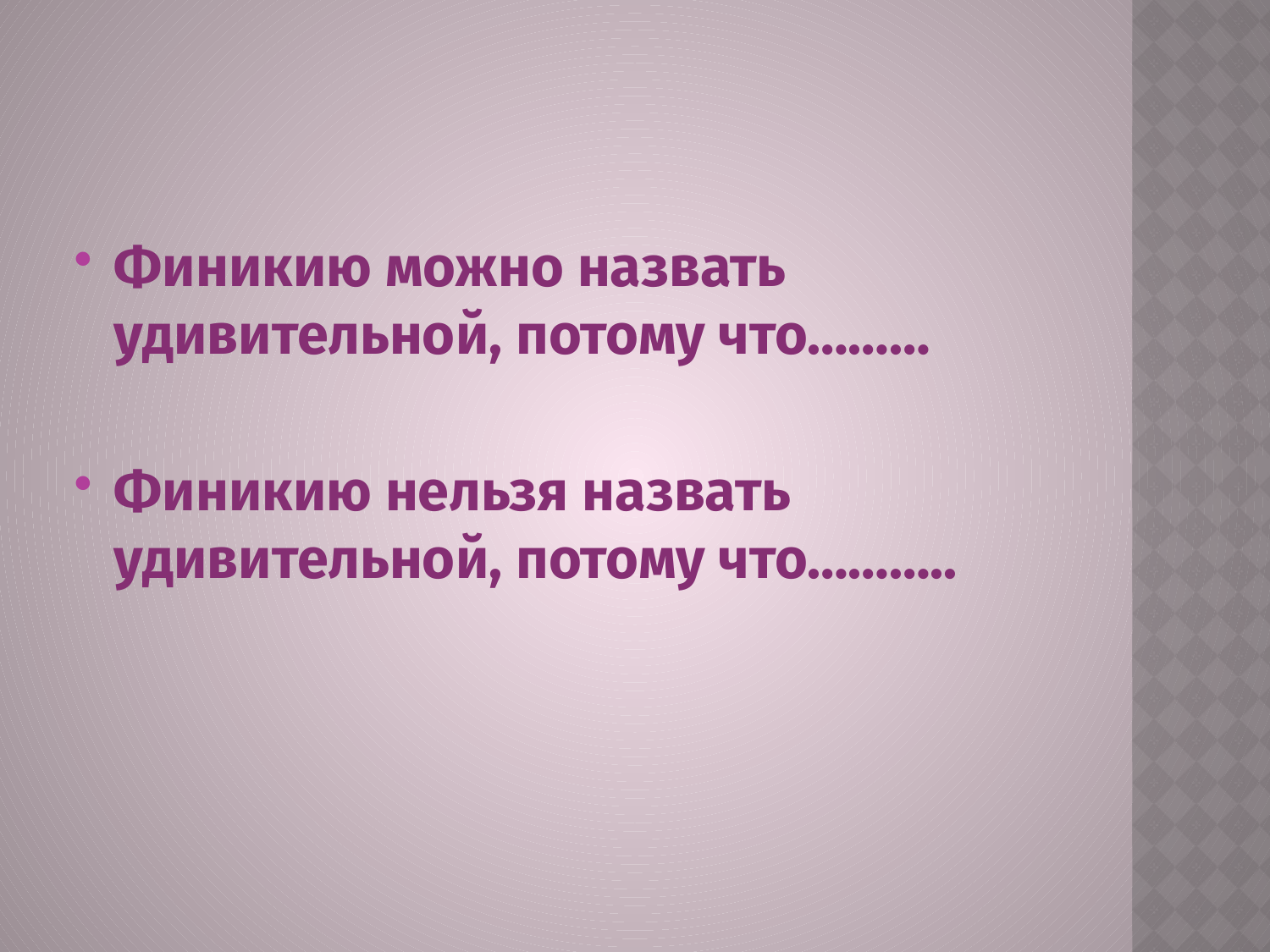

#
Финикию можно назвать удивительной, потому что………

Финикию нельзя назвать удивительной, потому что………..